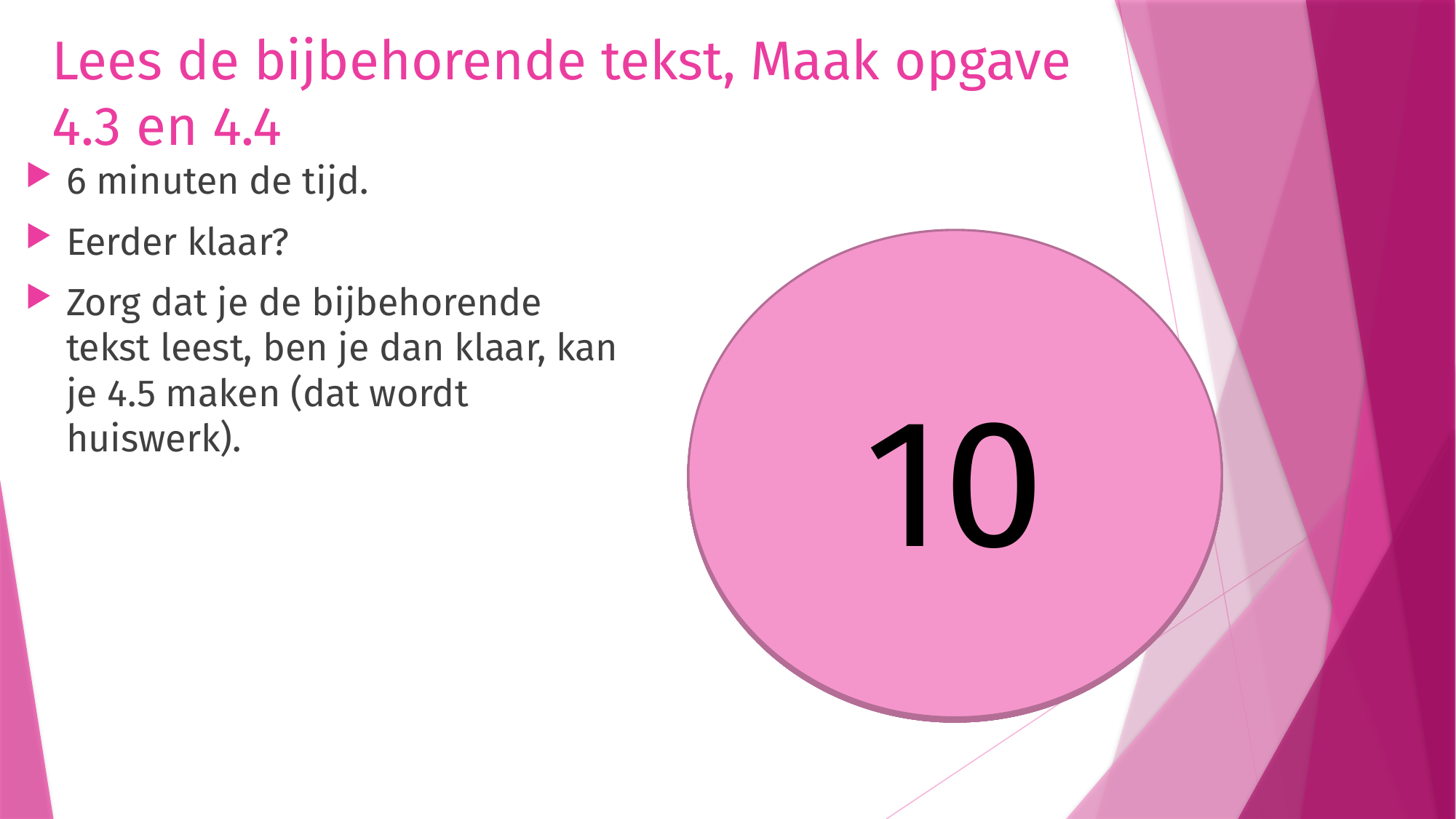

# Lees de bijbehorende tekst, Maak opgave 4.3 en 4.4
6 minuten de tijd.
Eerder klaar?
Zorg dat je de bijbehorende tekst leest, ben je dan klaar, kan je 4.5 maken (dat wordt huiswerk).
10
9
8
5
6
7
4
3
1
2